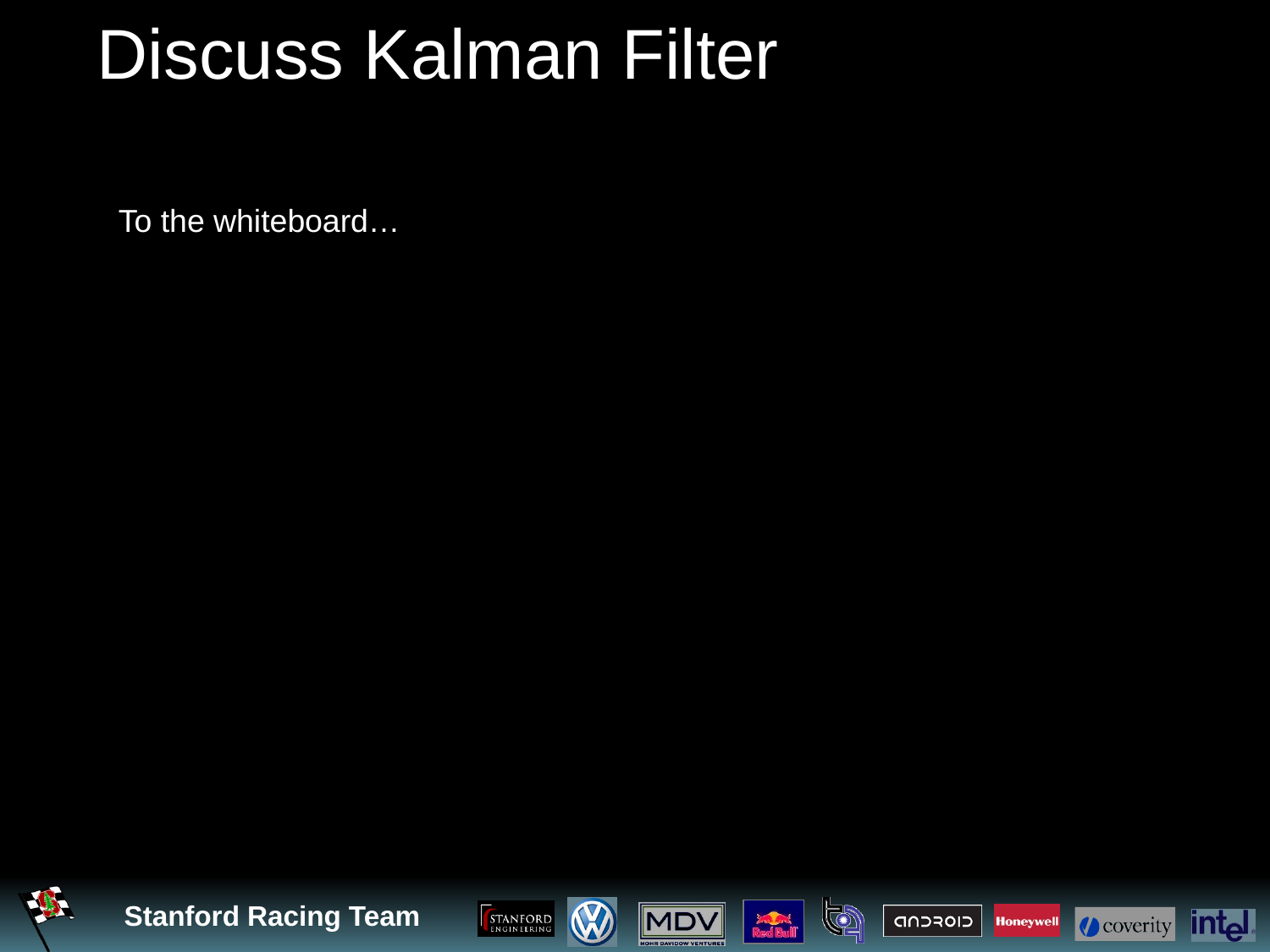

# Discuss Kalman Filter
To the whiteboard…